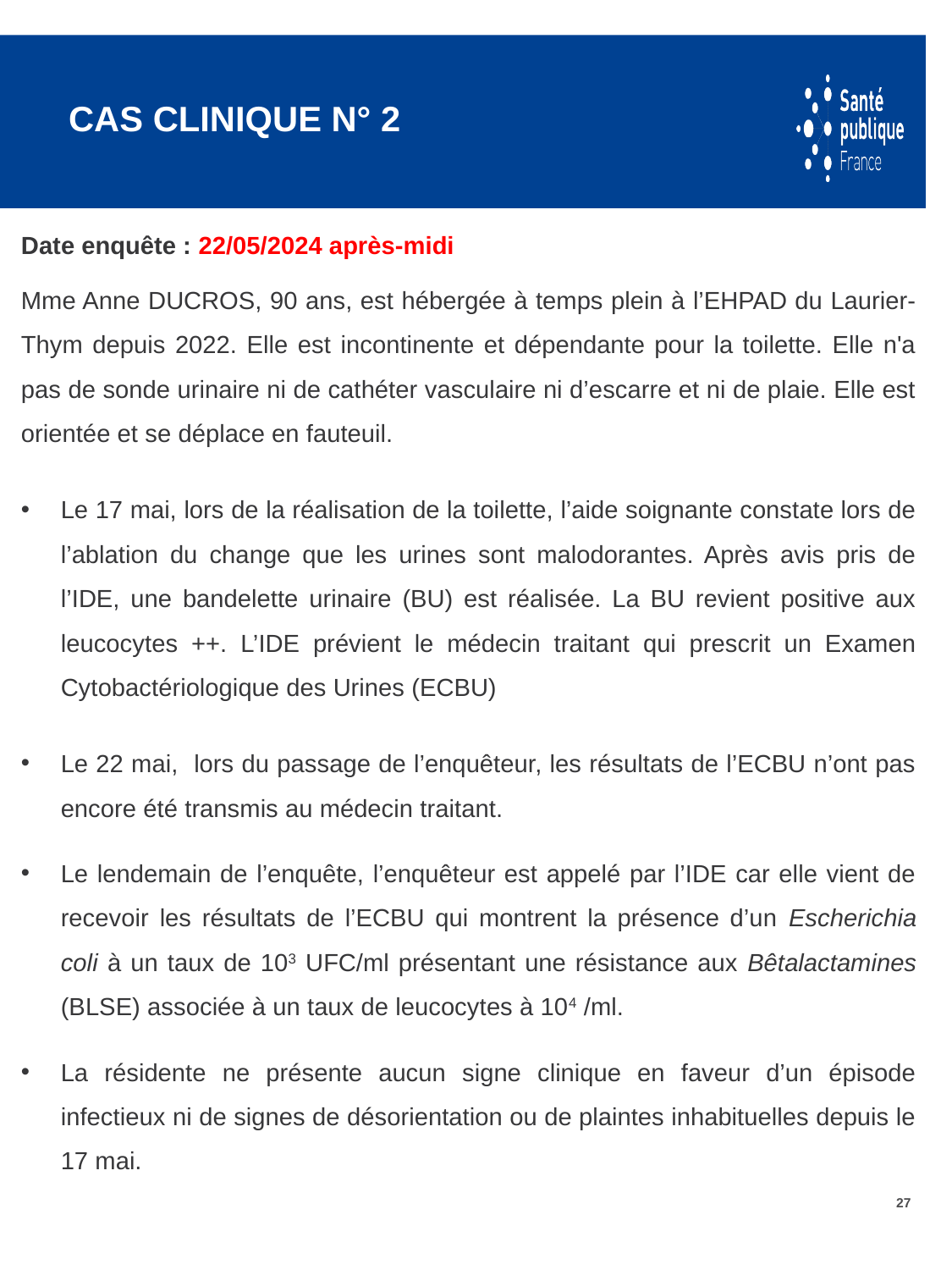

# Cas clinique n° 2
Date enquête : 22/05/2024 après-midi
Mme Anne DUCROS, 90 ans, est hébergée à temps plein à l’EHPAD du Laurier-Thym depuis 2022. Elle est incontinente et dépendante pour la toilette. Elle n'a pas de sonde urinaire ni de cathéter vasculaire ni d’escarre et ni de plaie. Elle est orientée et se déplace en fauteuil.
Le 17 mai, lors de la réalisation de la toilette, l’aide soignante constate lors de l’ablation du change que les urines sont malodorantes. Après avis pris de l’IDE, une bandelette urinaire (BU) est réalisée. La BU revient positive aux leucocytes ++. L’IDE prévient le médecin traitant qui prescrit un Examen Cytobactériologique des Urines (ECBU)
Le 22 mai,  lors du passage de l’enquêteur, les résultats de l’ECBU n’ont pas encore été transmis au médecin traitant.
Le lendemain de l’enquête, l’enquêteur est appelé par l’IDE car elle vient de recevoir les résultats de l’ECBU qui montrent la présence d’un Escherichia coli à un taux de 103 UFC/ml présentant une résistance aux Bêtalactamines (BLSE) associée à un taux de leucocytes à 104 /ml.
La résidente ne présente aucun signe clinique en faveur d’un épisode infectieux ni de signes de désorientation ou de plaintes inhabituelles depuis le 17 mai.